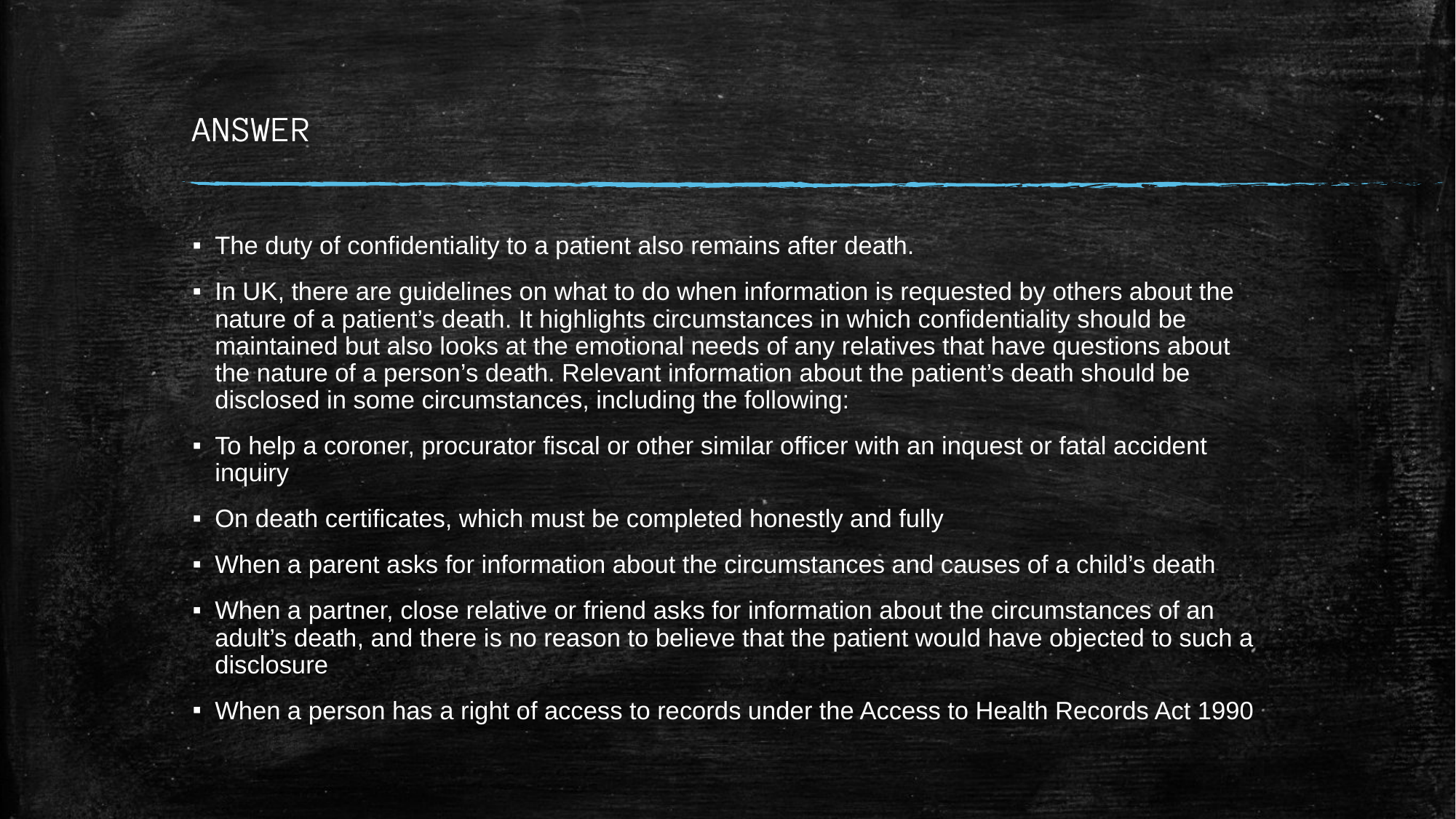

# ANSWER
The duty of confidentiality to a patient also remains after death.
In UK, there are guidelines on what to do when information is requested by others about the nature of a patient’s death. It highlights circumstances in which confidentiality should be maintained but also looks at the emotional needs of any relatives that have questions about the nature of a person’s death. Relevant information about the patient’s death should be disclosed in some circumstances, including the following:
To help a coroner, procurator fiscal or other similar officer with an inquest or fatal accident inquiry
On death certificates, which must be completed honestly and fully
When a parent asks for information about the circumstances and causes of a child’s death
When a partner, close relative or friend asks for information about the circumstances of an adult’s death, and there is no reason to believe that the patient would have objected to such a disclosure
When a person has a right of access to records under the Access to Health Records Act 1990